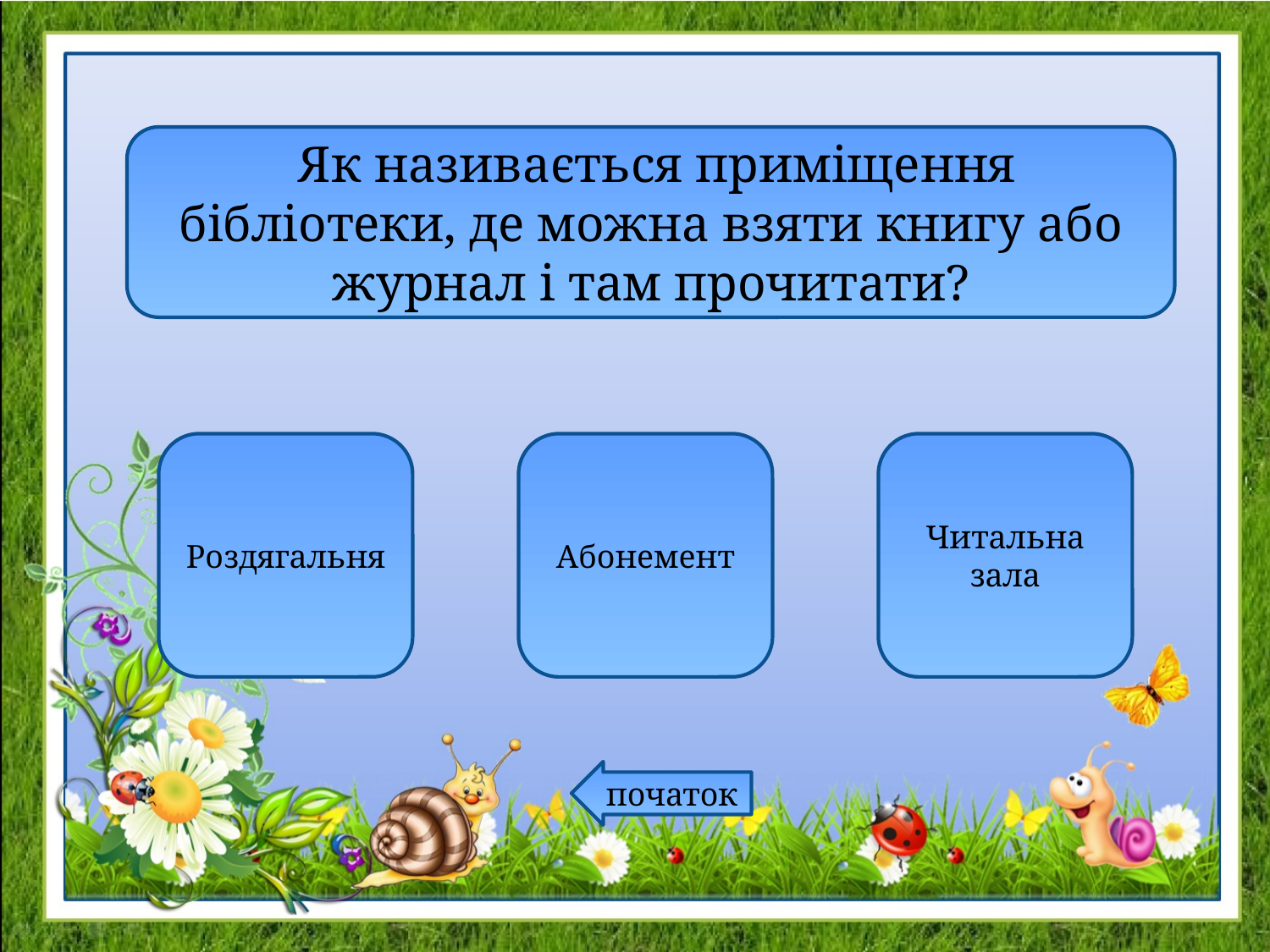

Як називається приміщення бібліотеки, де можна взяти книгу або журнал і там прочитати?
Роздягальня
Абонемент
Читальна зала
початок